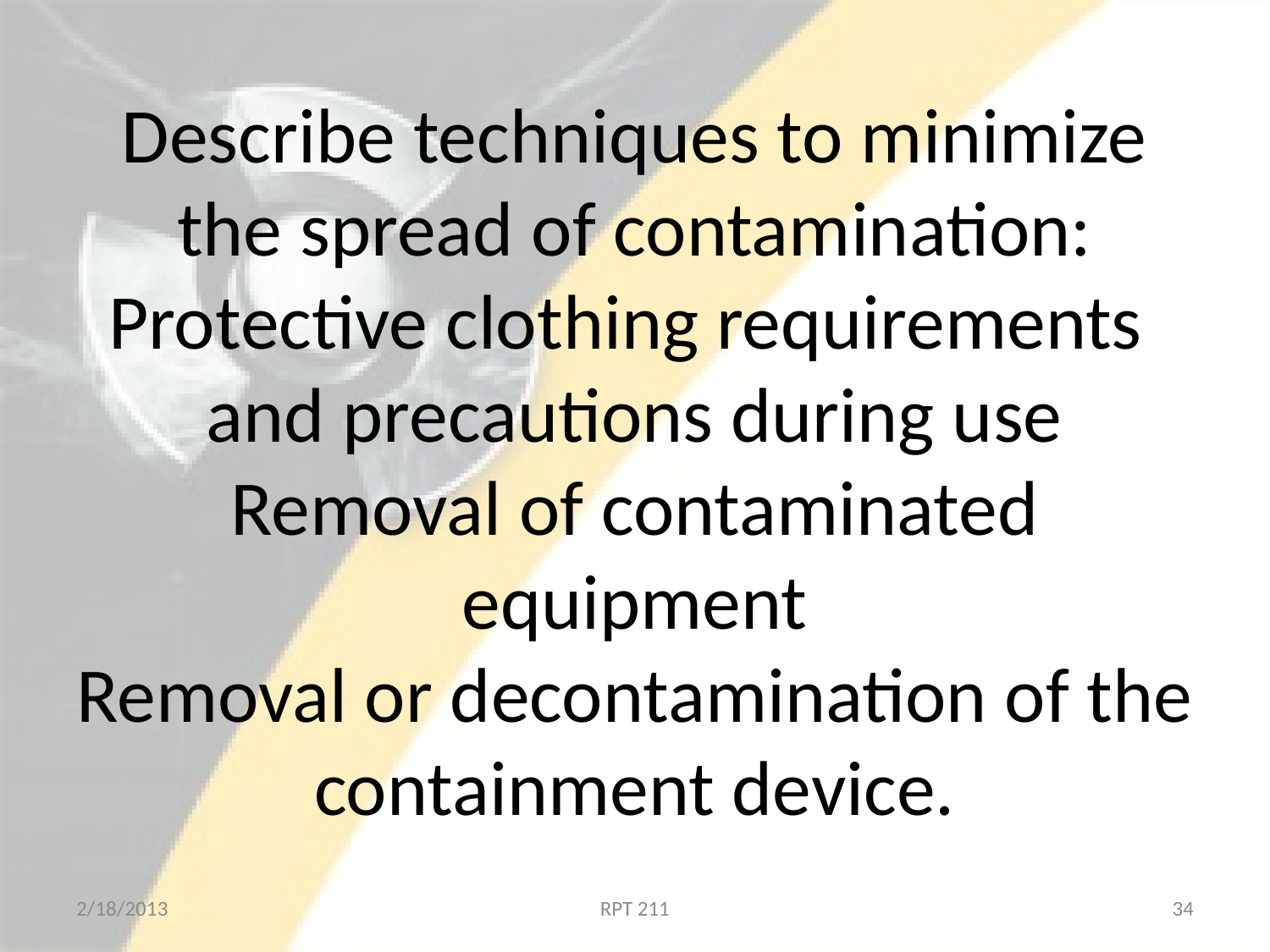

# Describe techniques to minimize the spread of contamination: Protective clothing requirements  and precautions during use Removal of contaminated equipment Removal or decontamination of the containment device.
2/18/2013
RPT 211
34